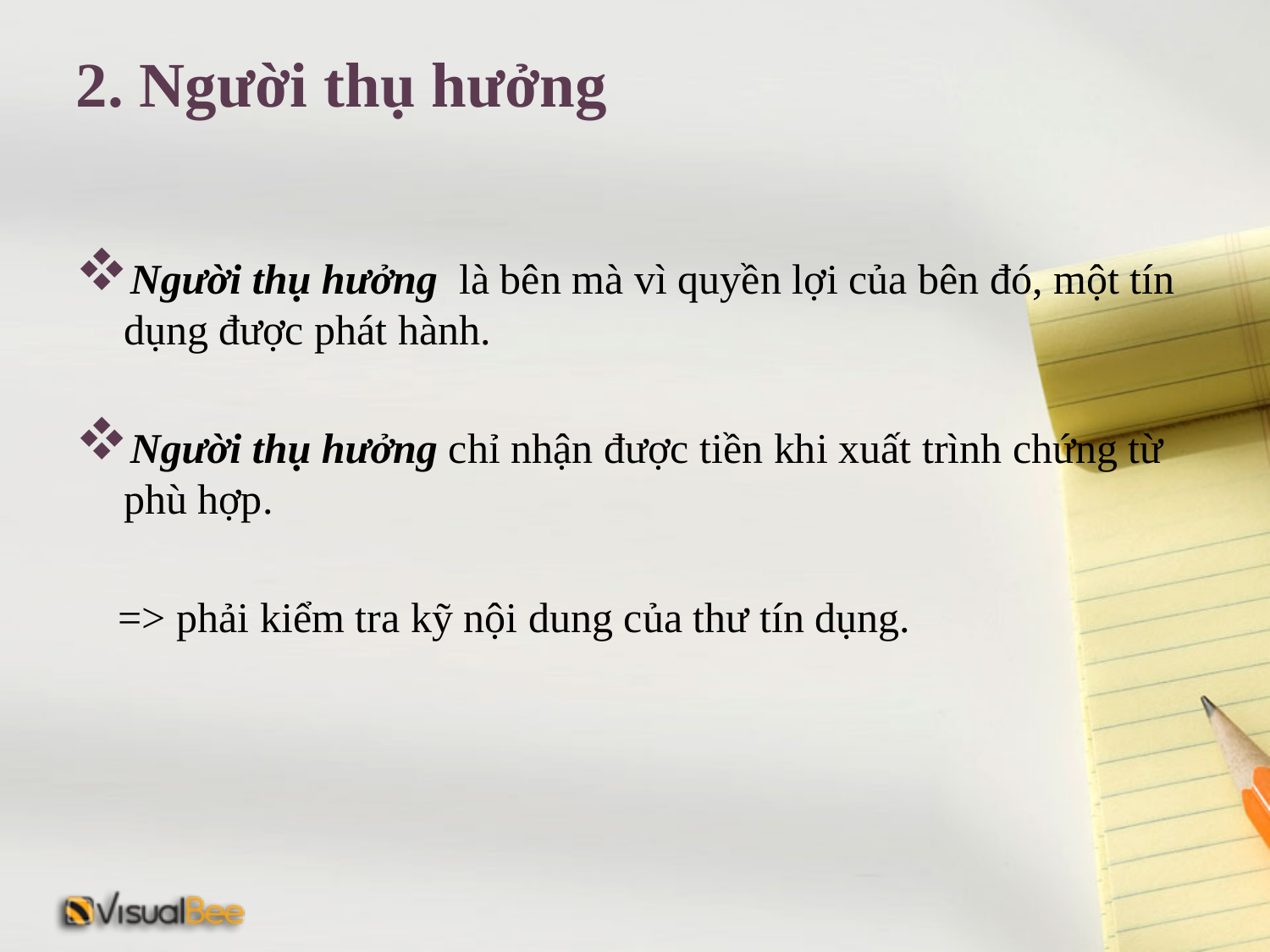

# 2. Người thụ hưởng

Người thụ hưởng  là bên mà vì quyền lợi của bên đó, một tín dụng được phát hành.

Người thụ hưởng chỉ nhận được tiền khi xuất trình chứng từ phù hợp.

    => phải kiểm tra kỹ nội dung của thư tín dụng.